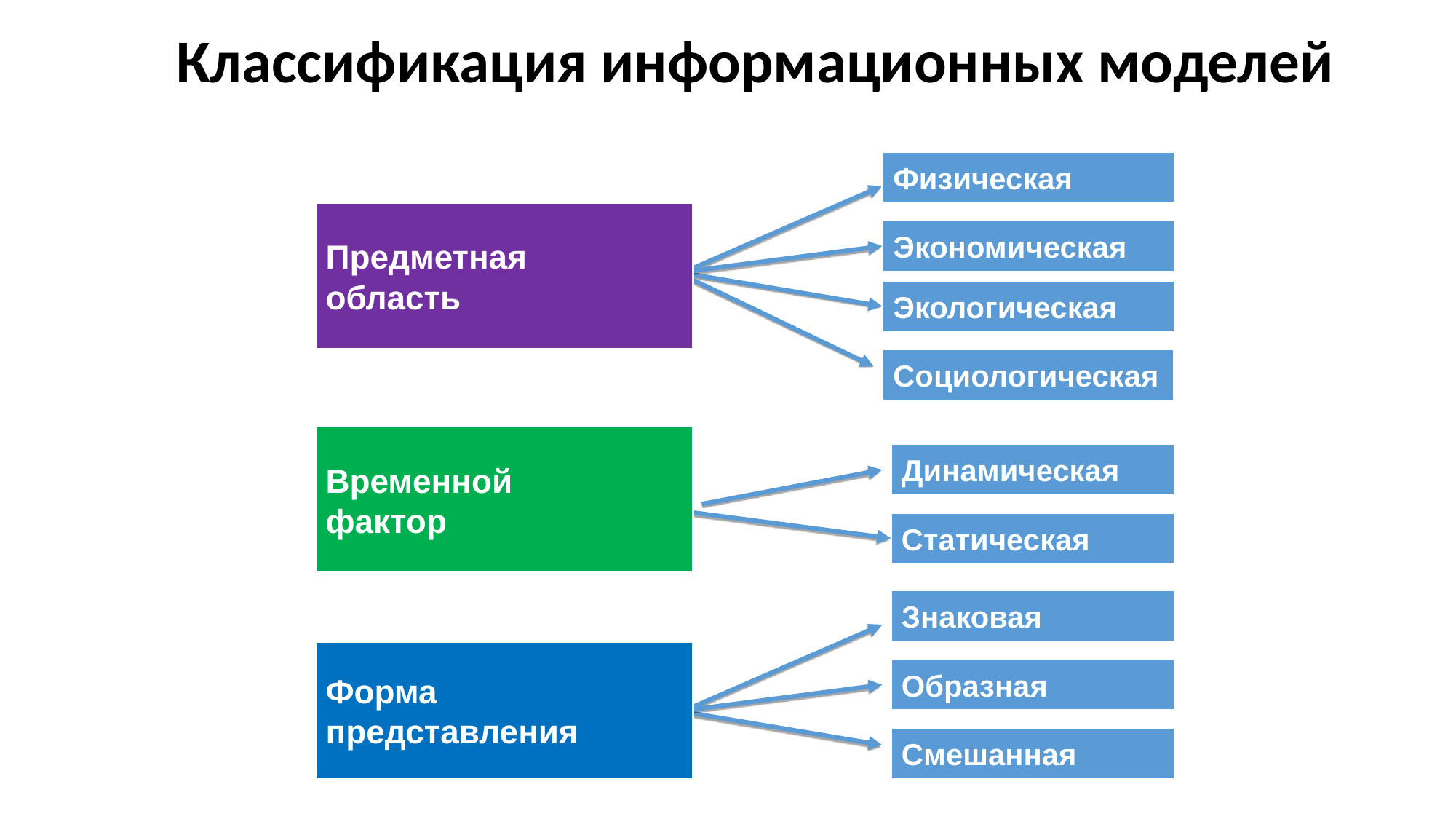

Классификация информационных моделей
Физическая

Предметная
область
Экономическая

Экологическая
Социологическая
Временной
фактор
Динамическая

Статическая
Знаковая

Форма
представления
Образная

Смешанная